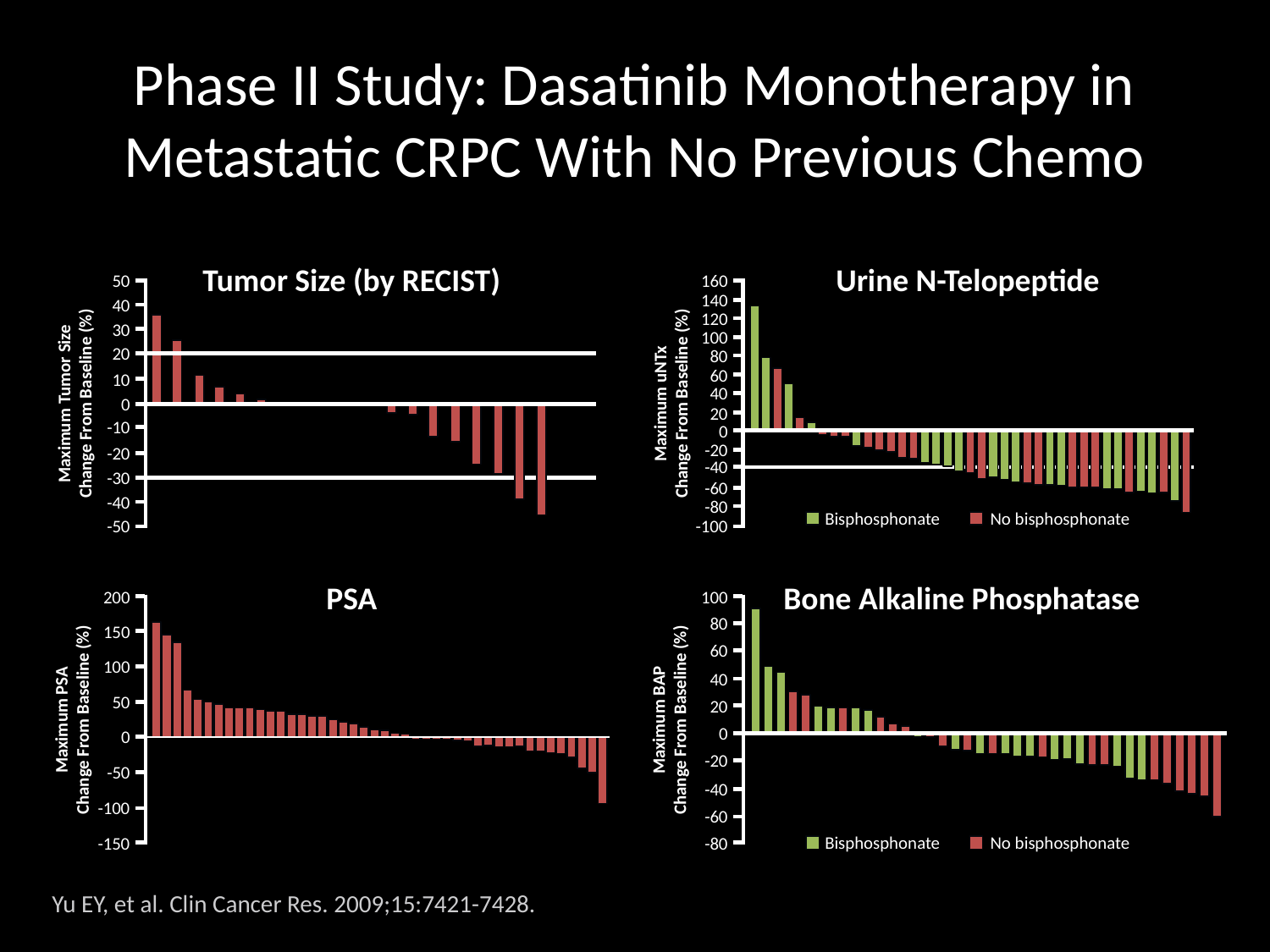

# Phase II Study: Dasatinib Monotherapy in Metastatic CRPC With No Previous Chemo

Tumor Size (by RECIST)
Urine N-Telopeptide
50
160
140
40
120

30

100
20
80

60
10

Maximum Tumor Size
Change From Baseline (%)
Maximum uNTx
Change From Baseline (%)
40

0

20

-10
0

-20
-20
-40
-30
-60
-40
-80
Bisphosphonate
No bisphosphonate
-50
-100

PSA
Bone Alkaline Phosphatase
200
100
80

150

60

100
40

50
20

Maximum PSA
Change From Baseline (%)
Maximum BAP
Change From Baseline (%)

0

0

-20
-50
-40
-100
-60
Bisphosphonate
No bisphosphonate
-150
-80

Yu EY, et al. Clin Cancer Res. 2009;15:7421-7428.